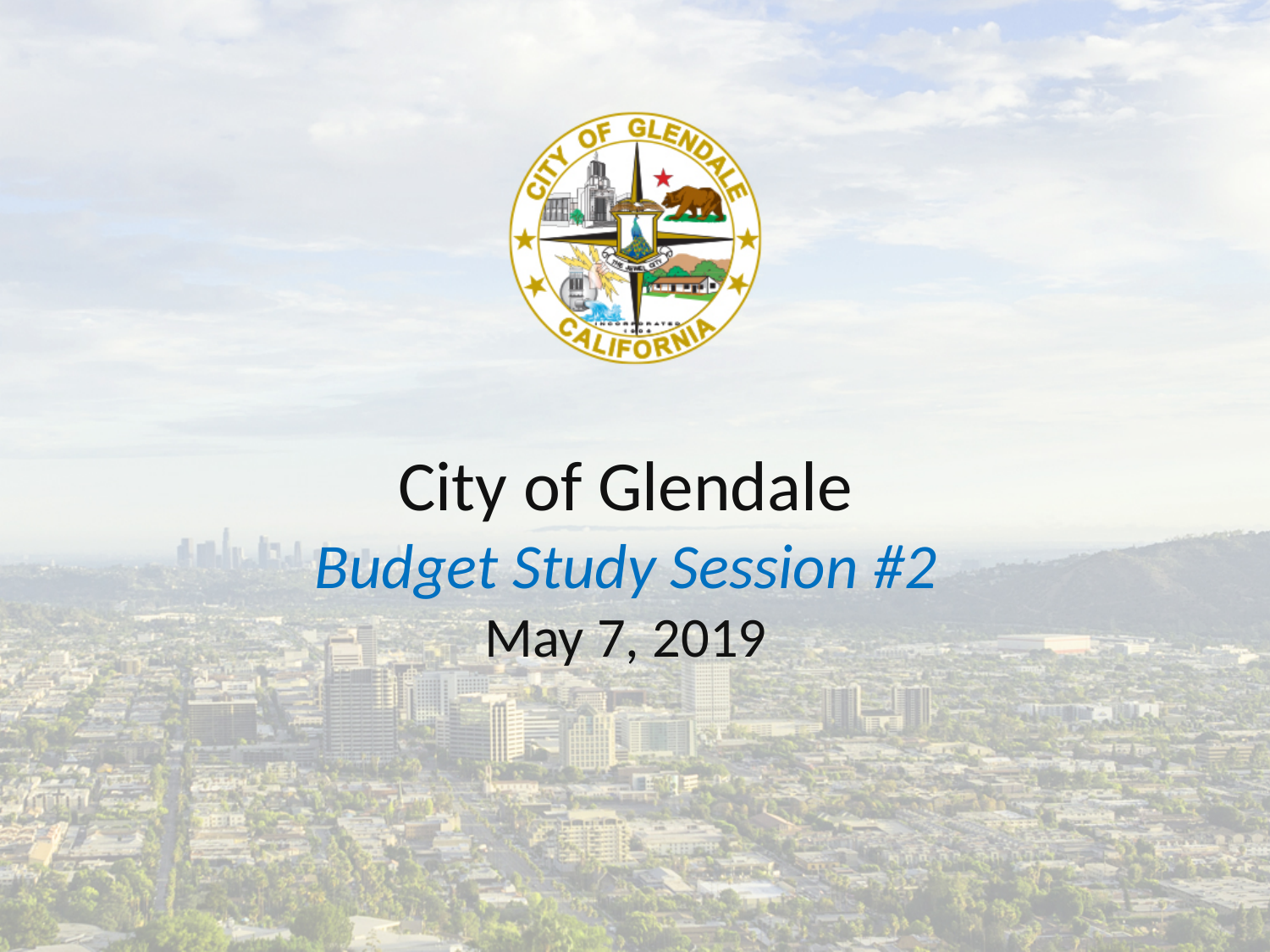

City of Glendale
Budget Study Session #2
May 7, 2019